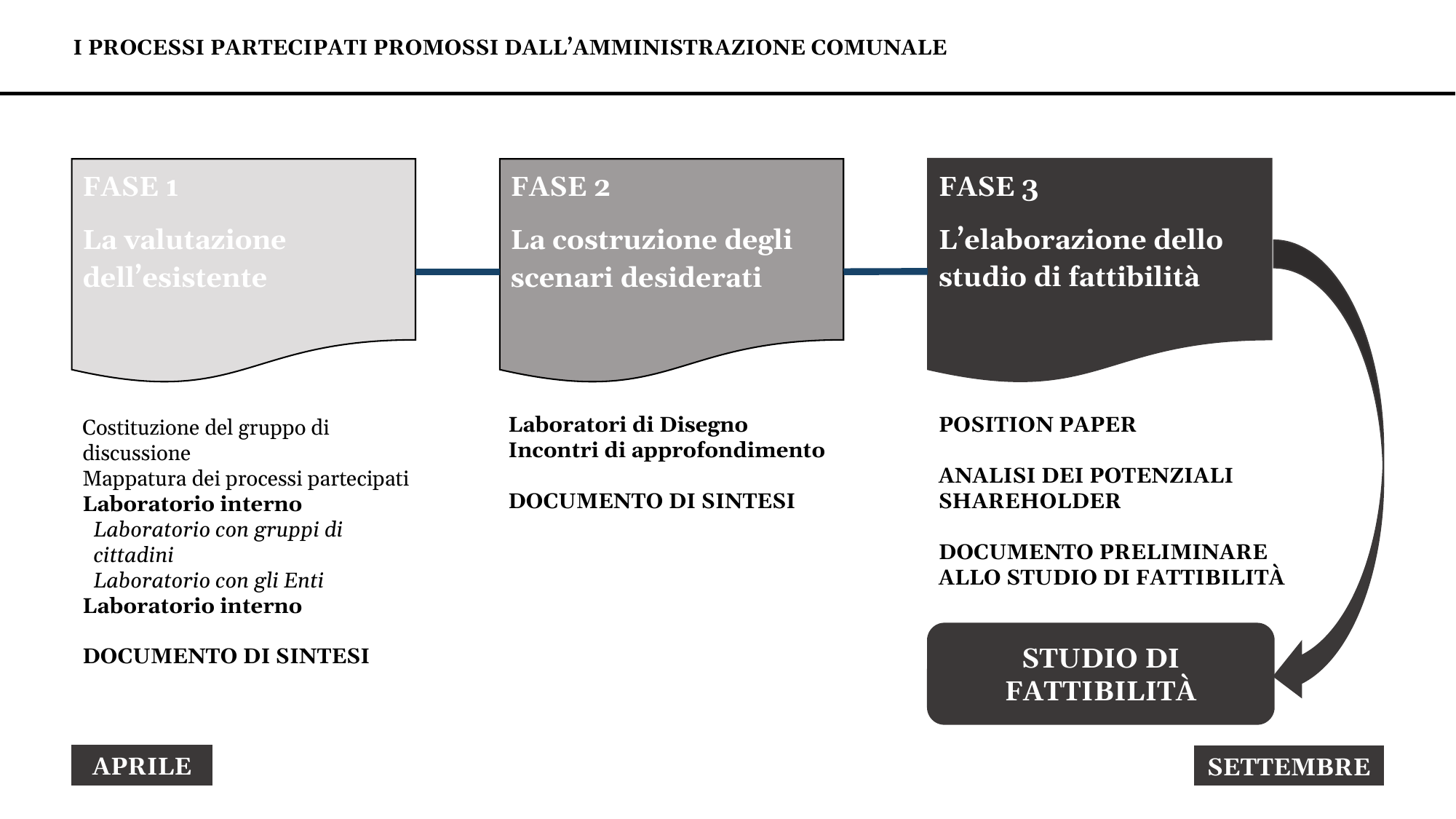

I PROCESSI PARTECIPATI PROMOSSI DALL’AMMINISTRAZIONE COMUNALE
FASE 3
L’elaborazione dello studio di fattibilità
FASE 1
La valutazione dell’esistente
FASE 2
La costruzione degli scenari desiderati

Laboratori di Disegno
Incontri di approfondimento

DOCUMENTO DI SINTESI
POSITION PAPER

ANALISI DEI POTENZIALI SHAREHOLDER

DOCUMENTO PRELIMINARE ALLO STUDIO DI FATTIBILITÀ
Costituzione del gruppo di discussione
Mappatura dei processi partecipati
Laboratorio interno
Laboratorio con gruppi di cittadini
Laboratorio con gli Enti
Laboratorio interno

DOCUMENTO DI SINTESI
STUDIO DI FATTIBILITÀ
APRILE
SETTEMBRE